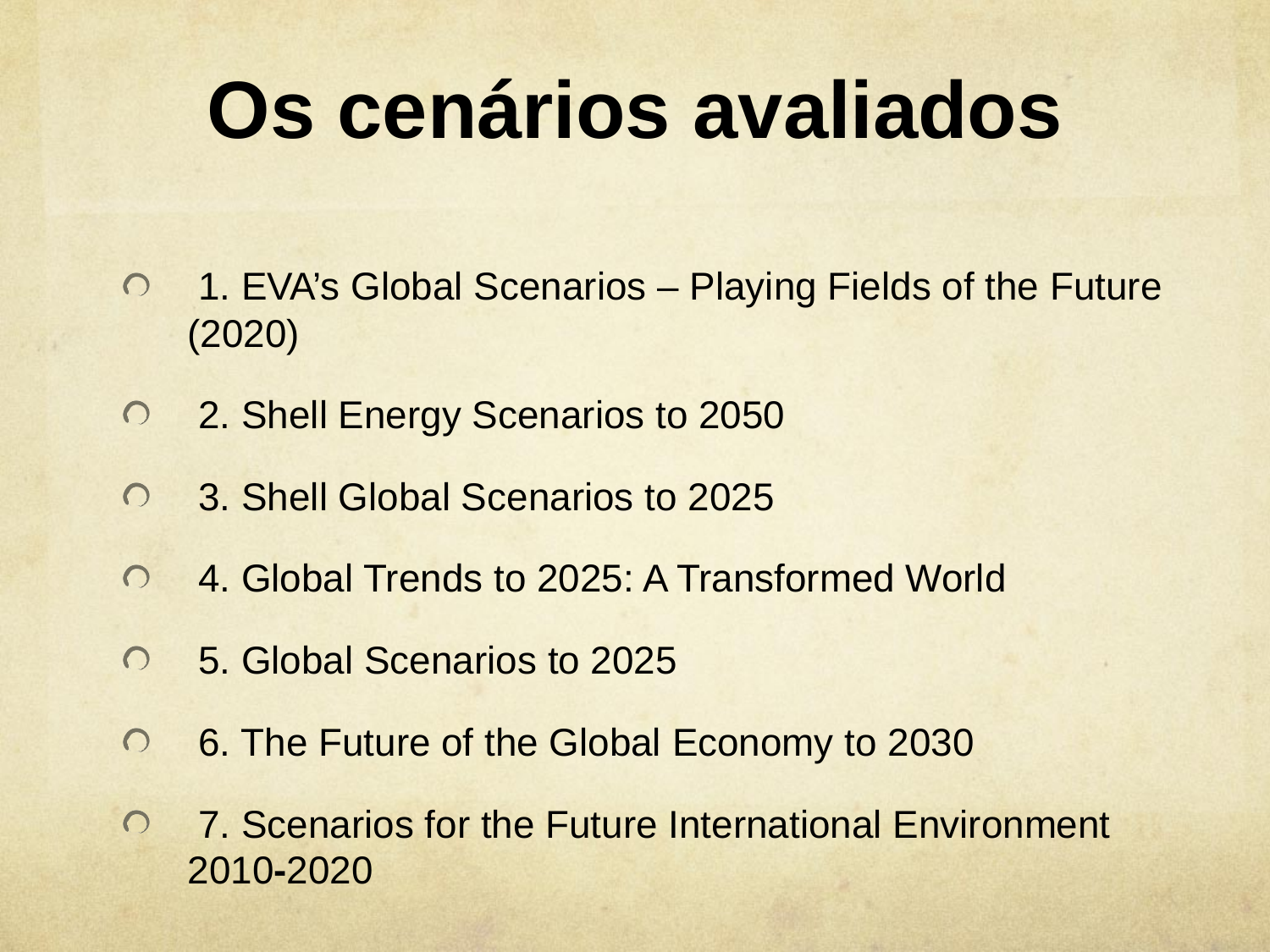

# Os cenários avaliados
 1. EVA’s Global Scenarios – Playing Fields of the Future (2020)
 2. Shell Energy Scenarios to 2050
 3. Shell Global Scenarios to 2025
 4. Global Trends to 2025: A Transformed World
 5. Global Scenarios to 2025
 6. The Future of the Global Economy to 2030
 7. Scenarios for the Future International Environment 2010‐2020